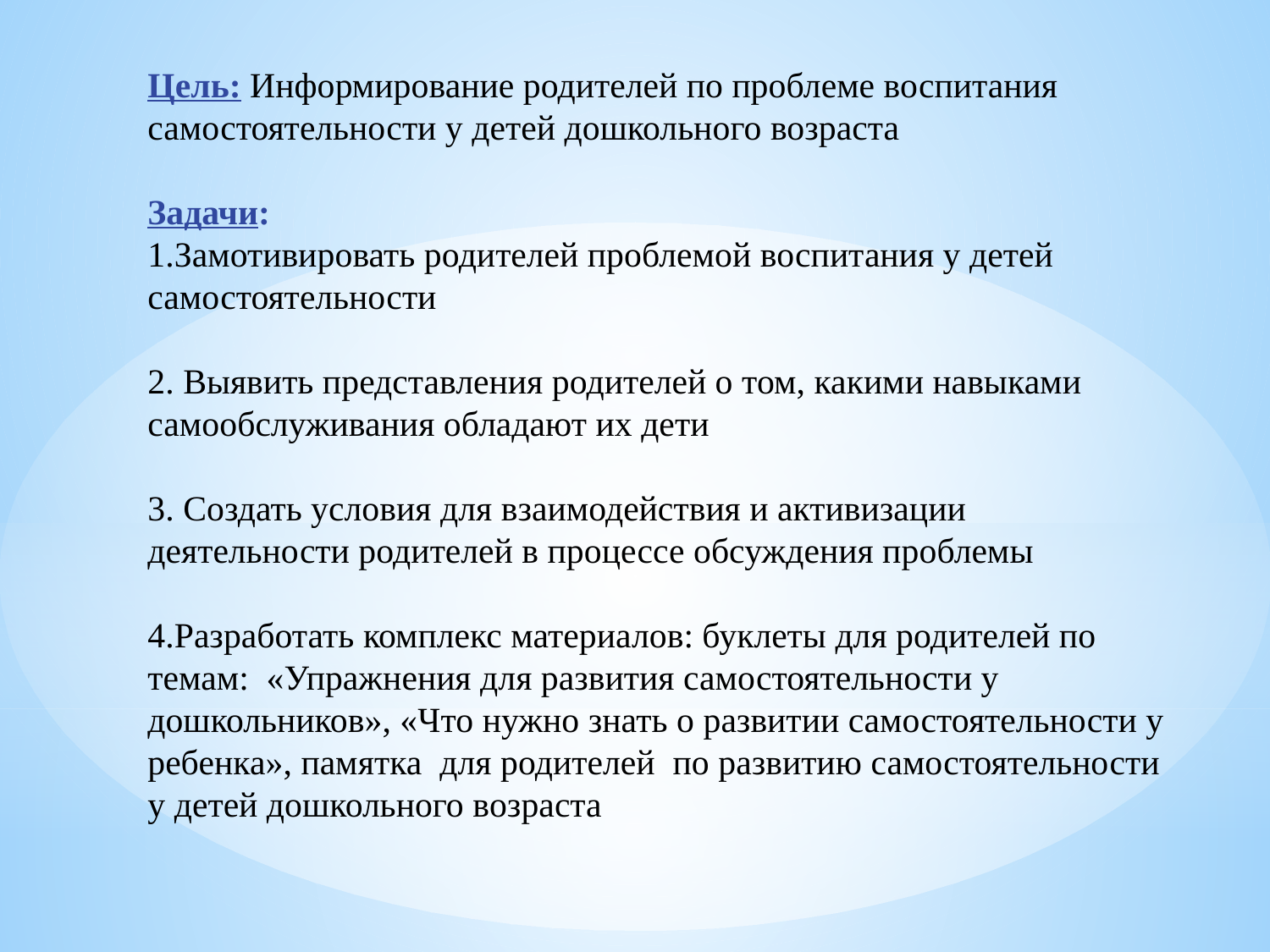

# Цель: Информирование родителей по проблеме воспитания самостоятельности у детей дошкольного возраста Задачи: 1.Замотивировать родителей проблемой воспитания у детей самостоятельности 2. Выявить представления родителей о том, какими навыками самообслуживания обладают их дети 3. Создать условия для взаимодействия и активизации деятельности родителей в процессе обсуждения проблемы 4.Разработать комплекс материалов: буклеты для родителей по темам:  «Упражнения для развития самостоятельности у дошкольников», «Что нужно знать о развитии самостоятельности у ребенка», памятка  для родителей  по развитию самостоятельности у детей дошкольного возраста